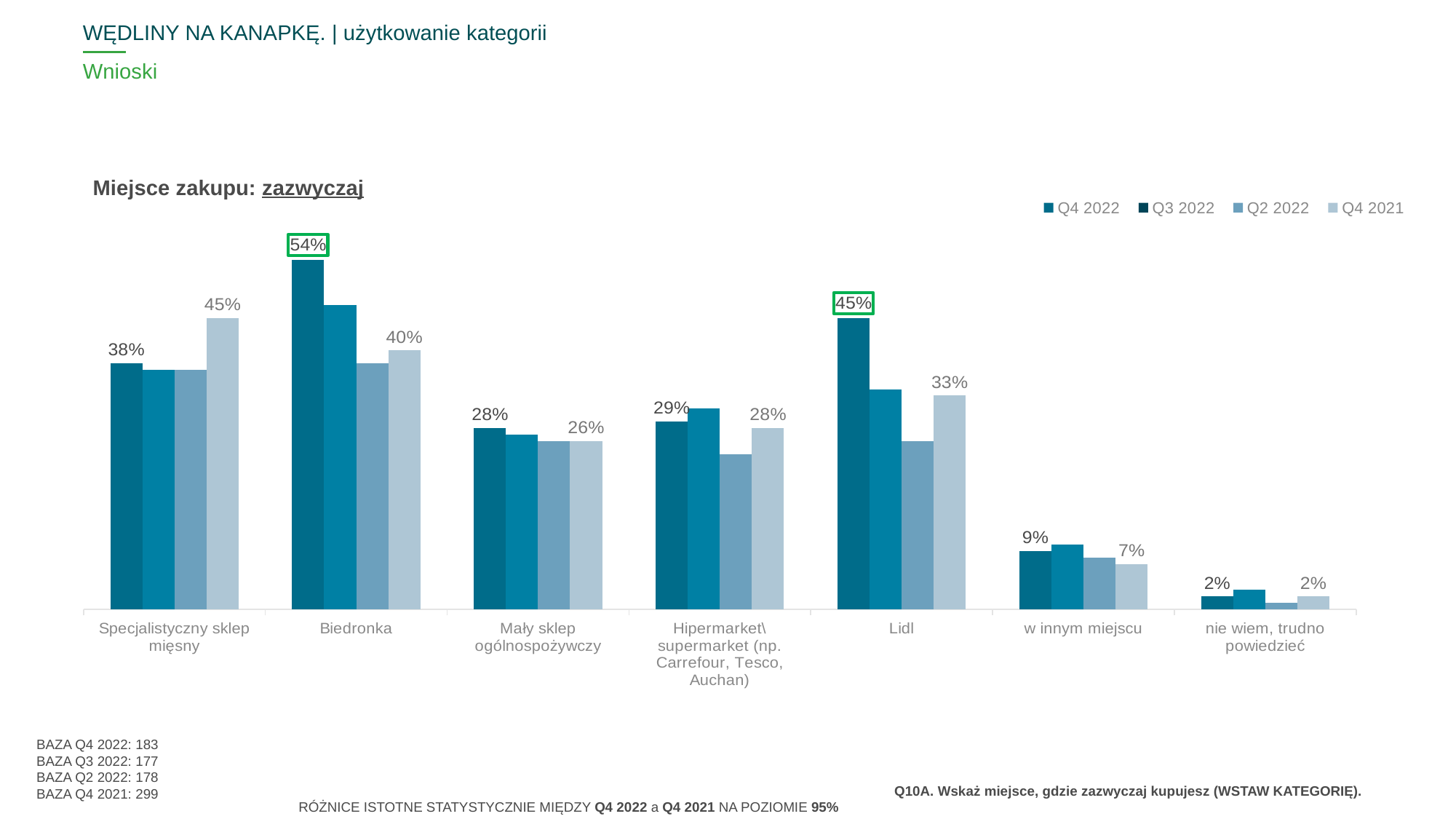

WĘDLINY NA KANAPKĘ. | użytkowanie kategorii
# Wnioski

### Chart

| Category | Q4 2022 | Q3 2022 | Q2 2022 | Q4 2021 |
|---|---|---|---|---|
|  | None | None | None | None |
|  | None | None | None | None |
|  | None | None | None | None |
|  | None | None | None | None |
|  | None | None | None | None |
|  | None | None | None | None |
|  | None | None | None | None |
Miejsce zakupu: zazwyczaj

### Chart

| Category | Q4 2022 | Q3 2022 | Q2 2022 | Q4 2021 |
|---|---|---|---|---|
| Specjalistyczny sklep mięsny | 0.38 | 0.37 | 0.37 | 0.45 |
| Biedronka | 0.54 | 0.47 | 0.38 | 0.4 |
| Mały sklep ogólnospożywczy | 0.28 | 0.27 | 0.26 | 0.26 |
| Hipermarket\supermarket (np. Carrefour, Tesco, Auchan) | 0.29 | 0.31 | 0.24 | 0.28 |
| Lidl | 0.45 | 0.34 | 0.26 | 0.33 |
| w innym miejscu | 0.09 | 0.1 | 0.08 | 0.07 |
| nie wiem, trudno powiedzieć | 0.02 | 0.03 | 0.01 | 0.02 |
BAZA Q4 2022: 183
BAZA Q3 2022: 177
BAZA Q2 2022: 178
BAZA Q4 2021: 299
Q10A. Wskaż miejsce, gdzie zazwyczaj kupujesz (WSTAW KATEGORIĘ).
RÓŻNICE ISTOTNE STATYSTYCZNIE MIĘDZY Q4 2022 a Q4 2021 NA POZIOMIE 95%